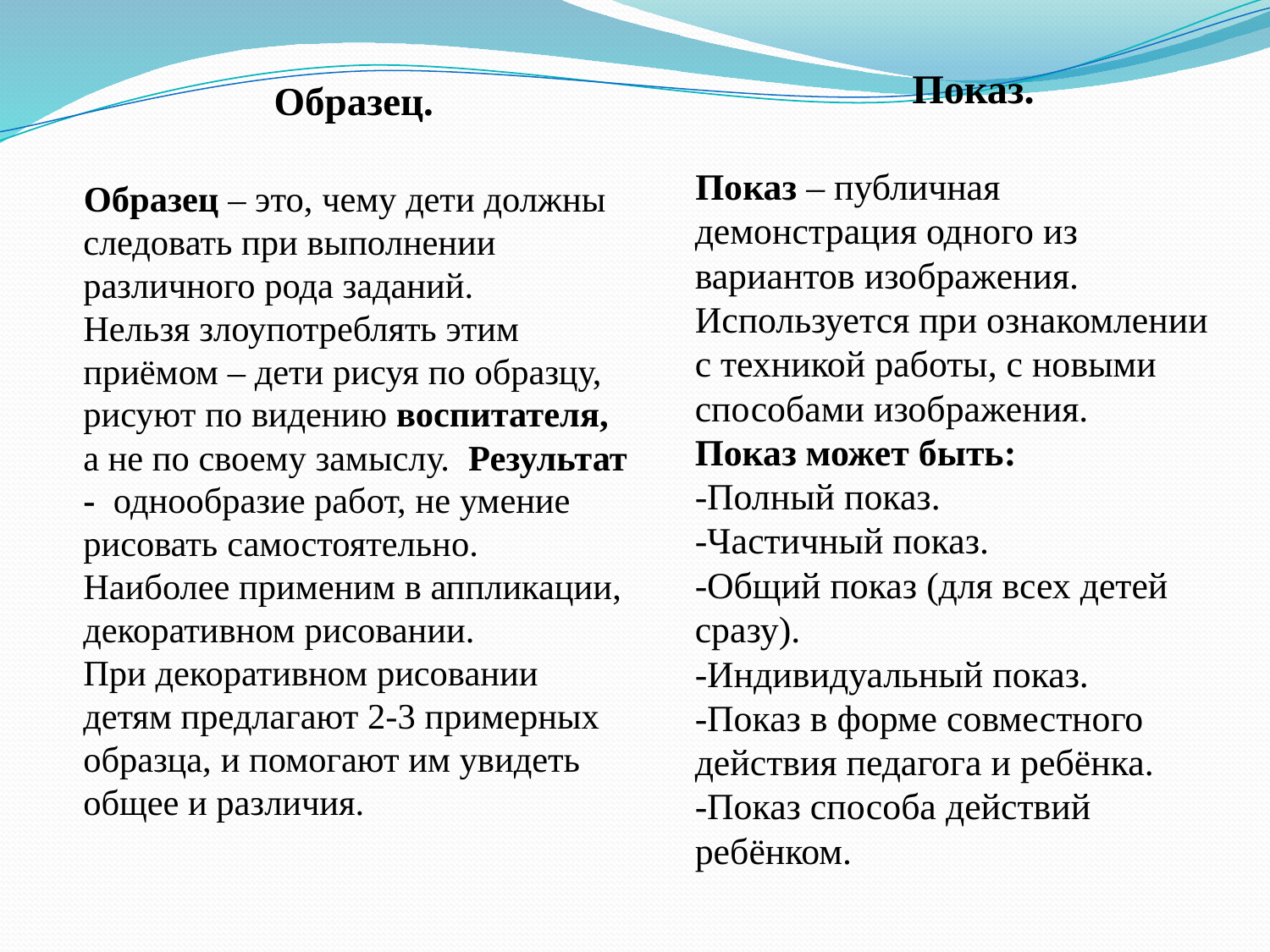

Образец.
    Образец – это, чему дети должны следовать при выполнении различного рода заданий.
Нельзя злоупотреблять этим приёмом – дети рисуя по образцу, рисуют по видению воспитателя, а не по своему замыслу.  Результат -  однообразие работ, не умение рисовать самостоятельно. Наиболее применим в аппликации, декоративном рисовании.
При декоративном рисовании детям предлагают 2-3 примерных образца, и помогают им увидеть общее и различия.
                         Показ.
    Показ – публичная демонстрация одного из вариантов изображения.
Используется при ознакомлении с техникой работы, с новыми способами изображения.
Показ может быть:
-Полный показ.
-Частичный показ.
-Общий показ (для всех детей сразу).
-Индивидуальный показ.
-Показ в форме совместного действия педагога и ребёнка.
-Показ способа действий ребёнком.